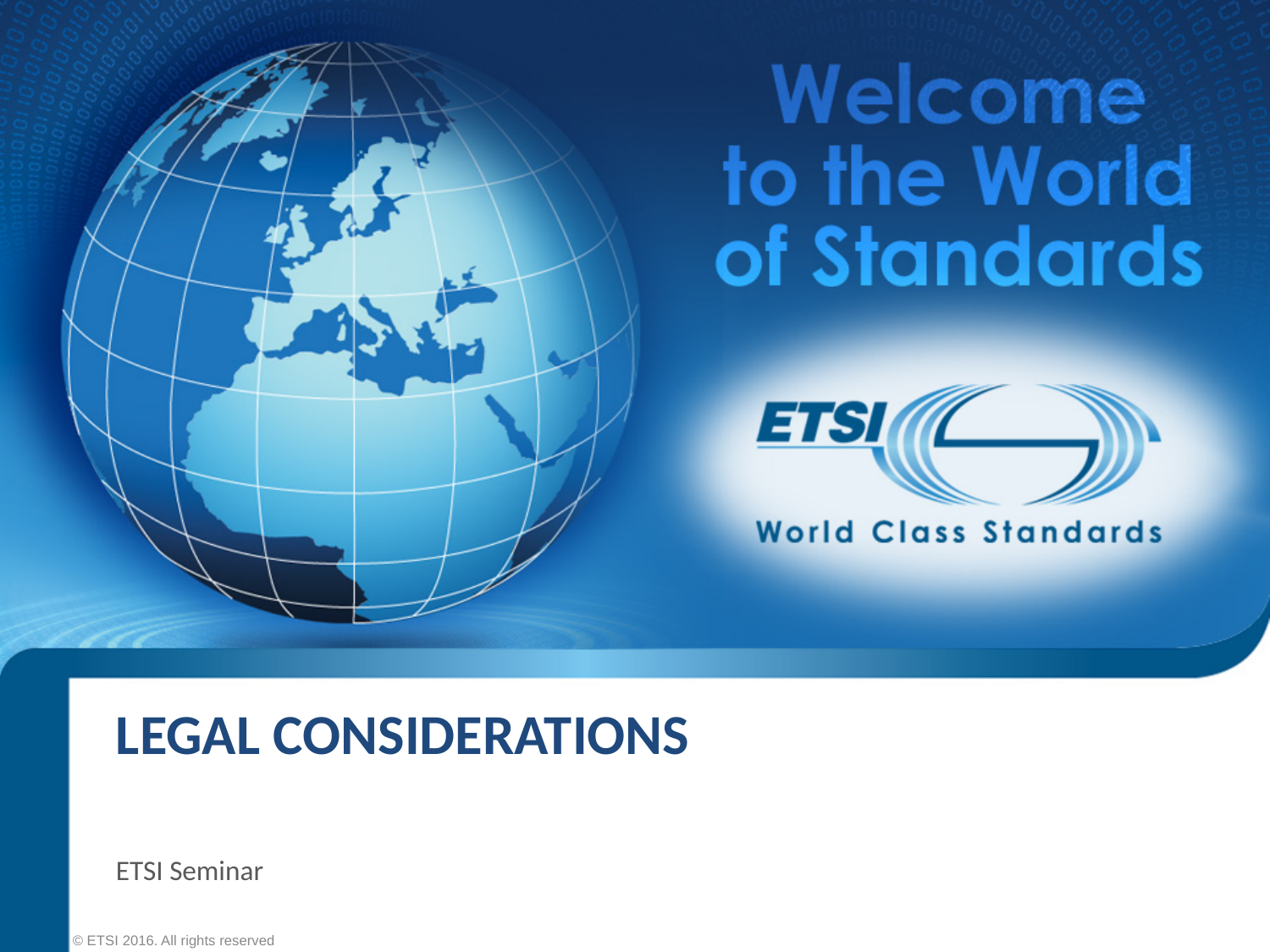

# Legal Considerations
ETSI Seminar
© ETSI 2016. All rights reserved